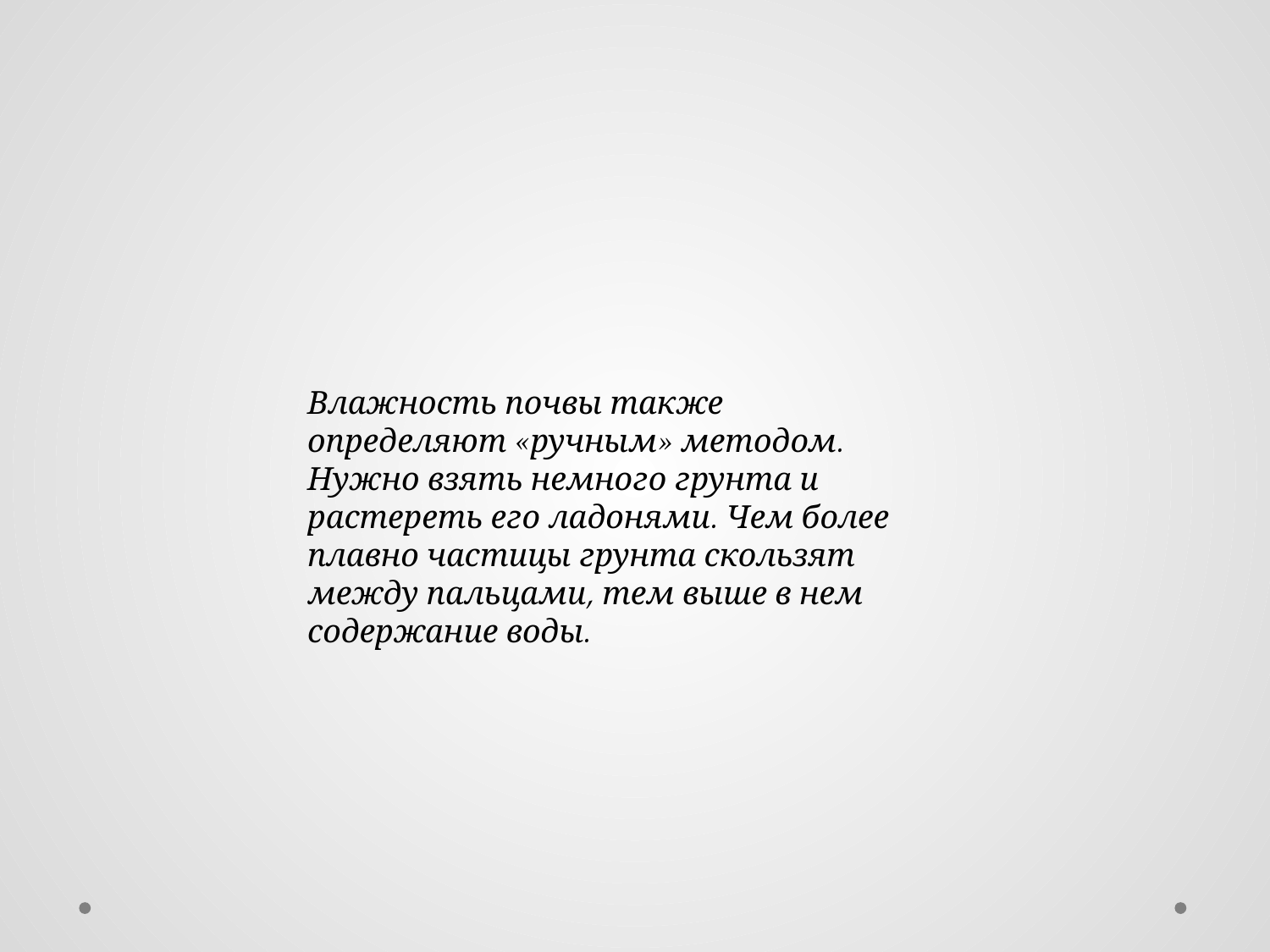

Влажность почвы также определяют «ручным» методом. Нужно взять немного грунта и растереть его ладонями. Чем более плавно частицы грунта скользят между пальцами, тем выше в нем содержание воды.